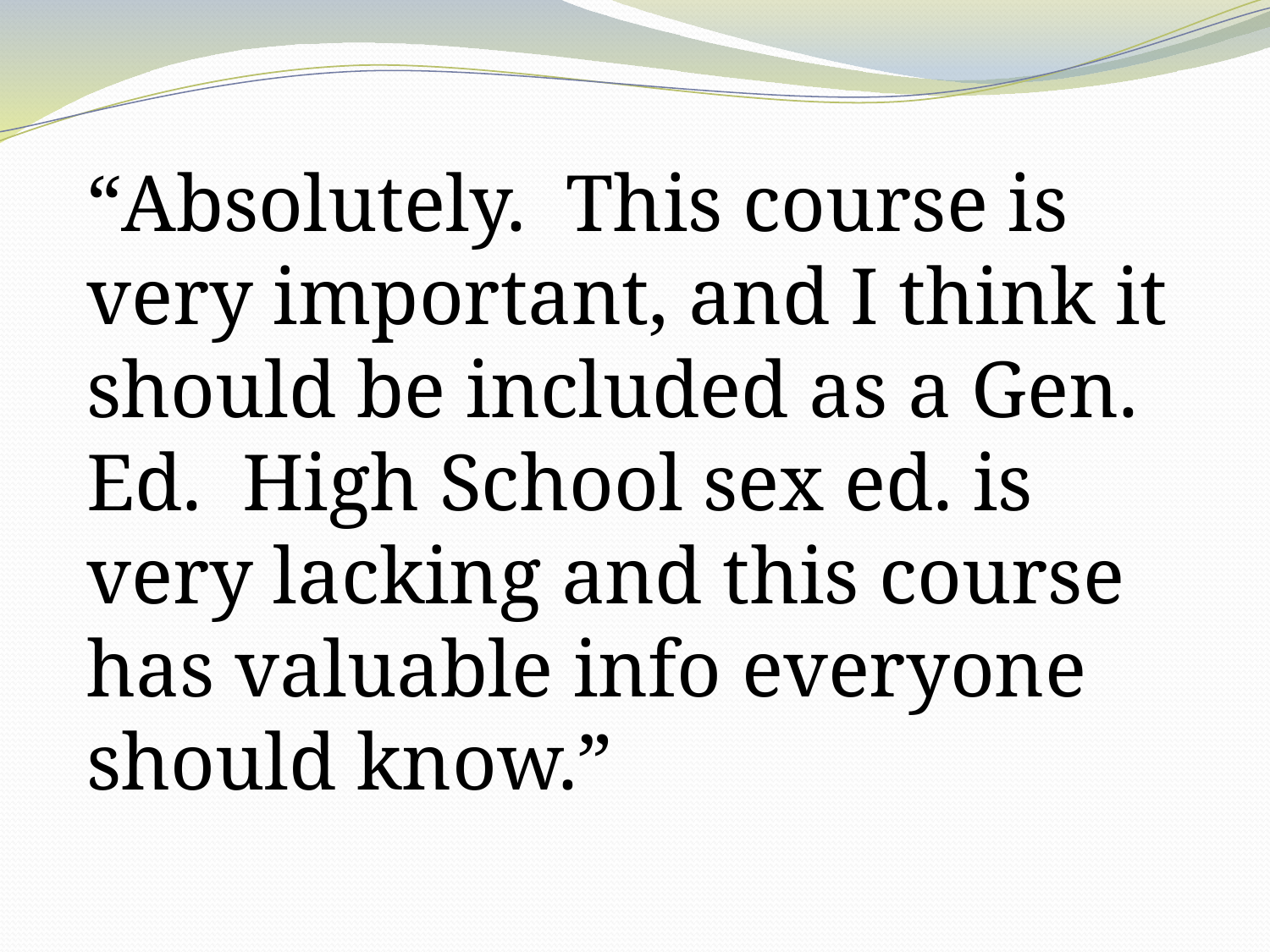

“Absolutely.  This course is very important, and I think it should be included as a Gen. Ed.  High School sex ed. is very lacking and this course has valuable info everyone should know.”